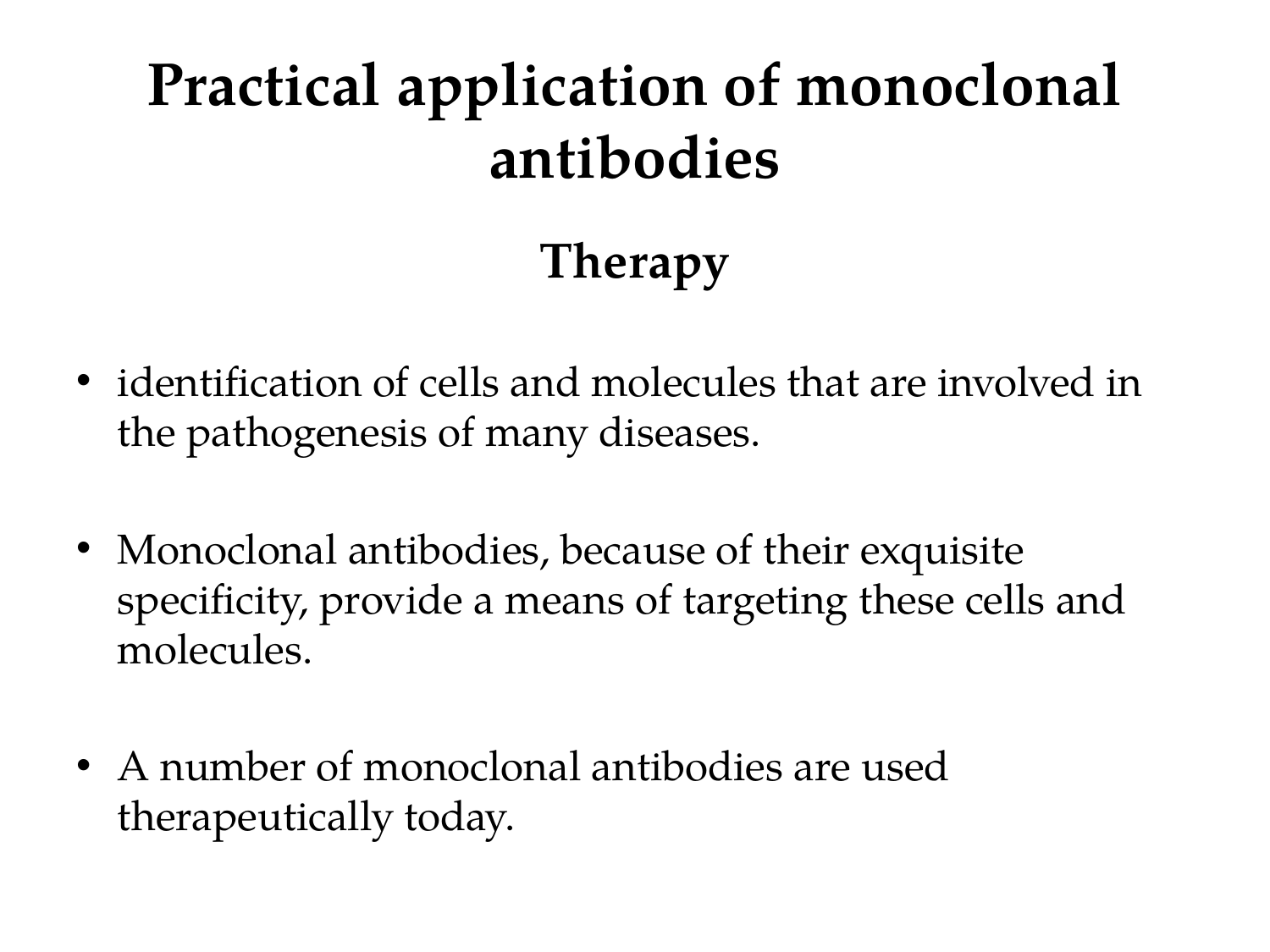

# Practical application of monoclonal antibodies
Therapy

identification of cells and molecules that are involved in the pathogenesis of many diseases.

Monoclonal antibodies, because of their exquisite specificity, provide a means of targeting these cells and molecules.

A number of monoclonal antibodies are used therapeutically today.